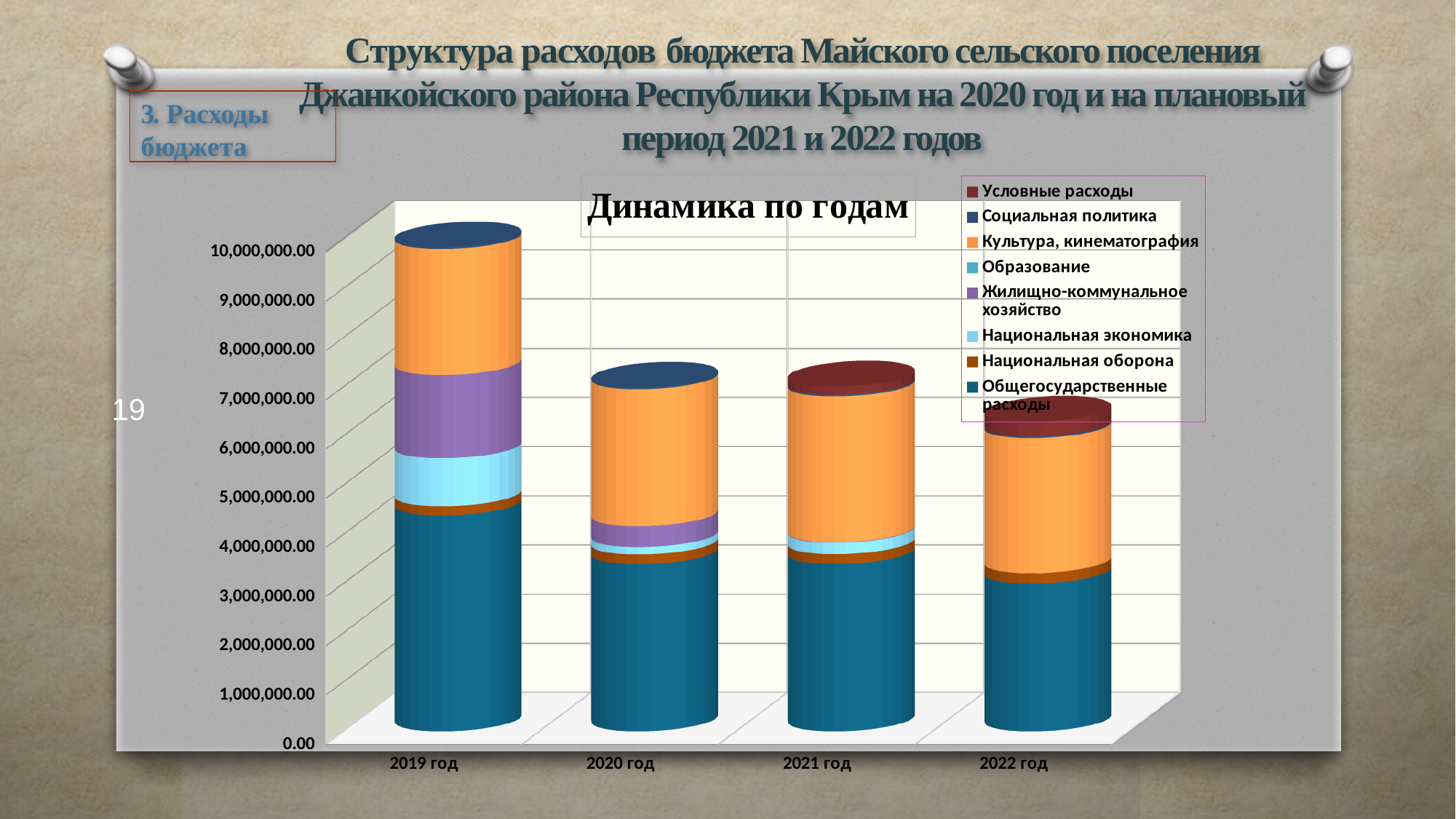

# Структура расходов бюджета Майского сельского поселения Джанкойского района Республики Крым на 2020 год и на плановый период 2021 и 2022 годов
3. Расходы  бюджета

[unsupported chart]

19